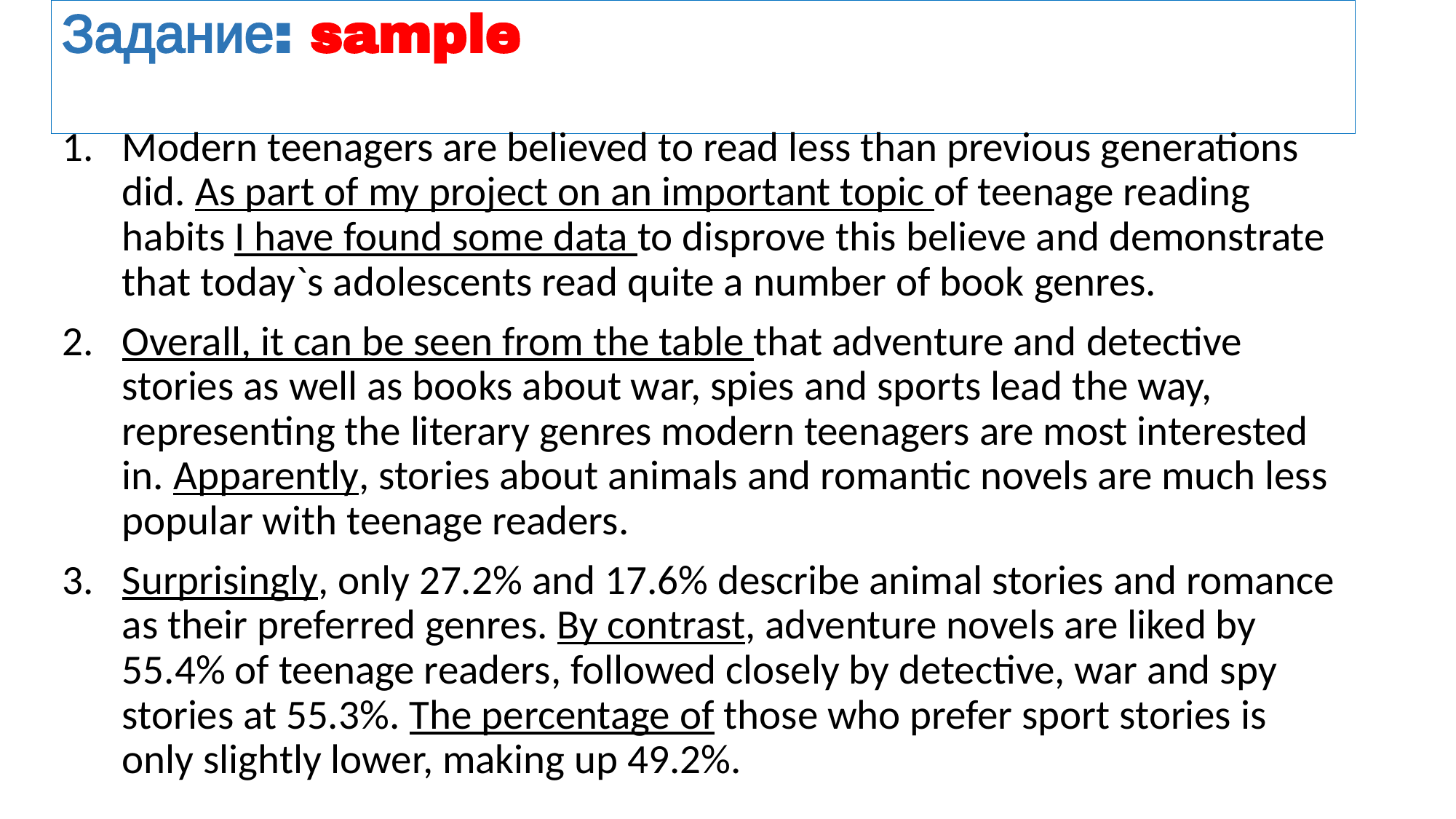

# Задание: sample
Modern teenagers are believed to read less than previous generations did. As part of my project on an important topic of teenage reading habits I have found some data to disprove this believe and demonstrate that today`s adolescents read quite a number of book genres.
Overall, it can be seen from the table that adventure and detective stories as well as books about war, spies and sports lead the way, representing the literary genres modern teenagers are most interested in. Apparently, stories about animals and romantic novels are much less popular with teenage readers.
Surprisingly, only 27.2% and 17.6% describe animal stories and romance as their preferred genres. By contrast, adventure novels are liked by 55.4% of teenage readers, followed closely by detective, war and spy stories at 55.3%. The percentage of those who prefer sport stories is only slightly lower, making up 49.2%.